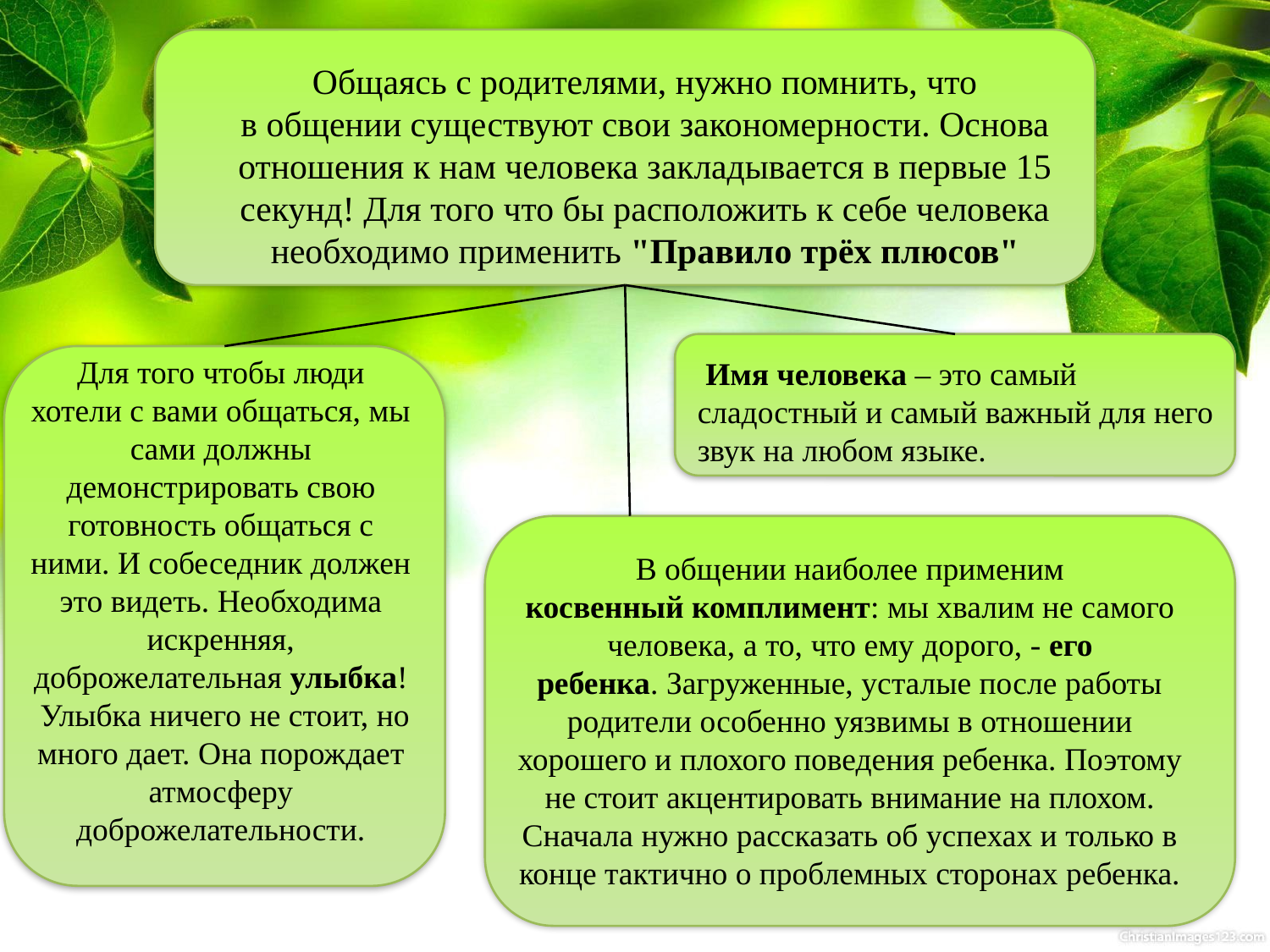

Общаясь с родителями, нужно помнить, что в общении существуют свои закономерности. Основа отношения к нам человека закладывается в первые 15 секунд! Для того что бы расположить к себе человека необходимо применить "Правило трёх плюсов"

Для того чтобы люди хотели с вами общаться, мы сами должны демонстрировать свою готовность общаться с ними. И собеседник должен это видеть. Необходима искренняя, доброжелательная улыбка!
 Улыбка ничего не стоит, но много дает. Она порождает атмосферу доброжелательности.
 Имя человека – это самый сладостный и самый важный для него звук на любом языке.

В общении наиболее применим косвенный комплимент: мы хвалим не самого человека, а то, что ему дорого, - его ребенка. Загруженные, усталые после работы родители особенно уязвимы в отношении хорошего и плохого поведения ребенка. Поэтому не стоит акцентировать внимание на плохом. Сначала нужно рассказать об успехах и только в конце тактично о проблемных сторонах ребенка.